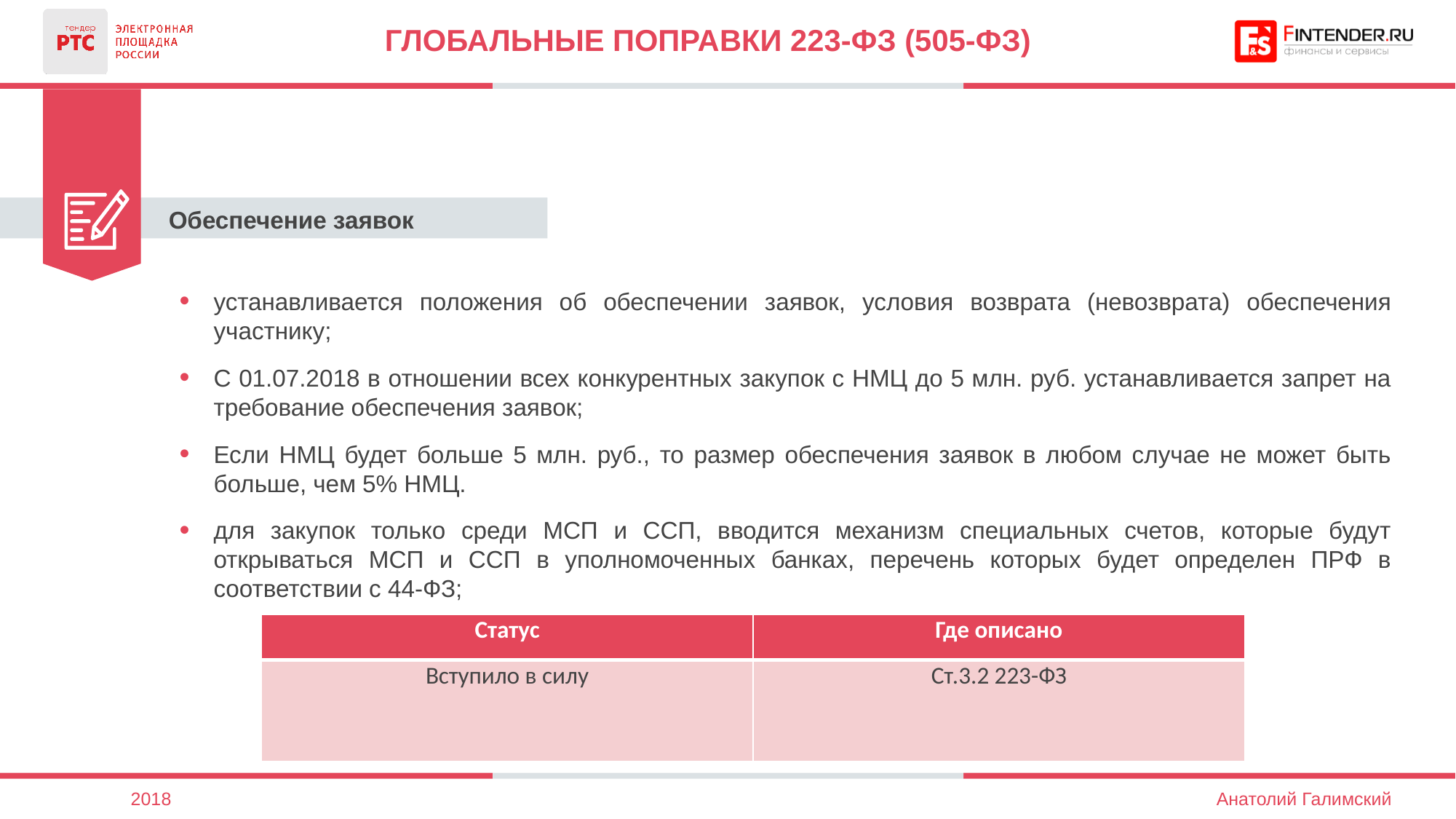

# ГЛОБАЛЬНЫЕ ПОПРАВКИ 223-фз (505-фз)

Обеспечение заявок
устанавливается положения об обеспечении заявок, условия возврата (невозврата) обеспечения участнику;
С 01.07.2018 в отношении всех конкурентных закупок с НМЦ до 5 млн. руб. устанавливается запрет на требование обеспечения заявок;
Если НМЦ будет больше 5 млн. руб., то размер обеспечения заявок в любом случае не может быть больше, чем 5% НМЦ.
для закупок только среди МСП и ССП, вводится механизм специальных счетов, которые будут открываться МСП и ССП в уполномоченных банках, перечень которых будет определен ПРФ в соответствии с 44-ФЗ;
| Статус | Где описано |
| --- | --- |
| Вступило в силу | Ст.3.2 223-ФЗ |
2018
Анатолий Галимский